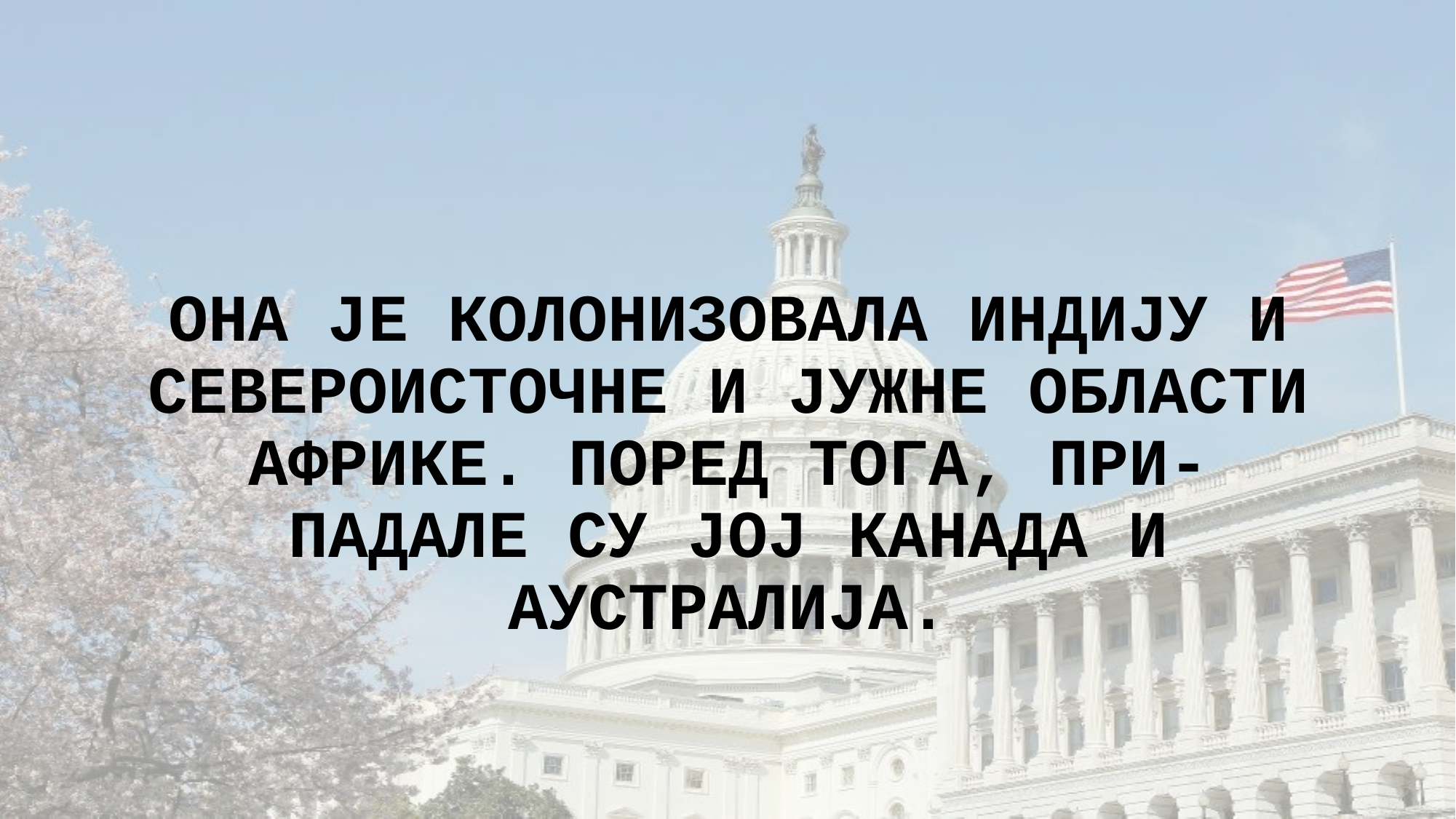

# ОНА ЈЕ КОЛОНИЗОВАЛА ИНДИЈУ И СЕВЕРОИСТОЧНЕ И ЈУЖНЕ ОБЛАСТИ АФРИКЕ. ПОРЕД ТОГА, ПРИ- ПАДАЛЕ СУ ЈОЈ КАНАДА И АУСТРАЛИЈА.